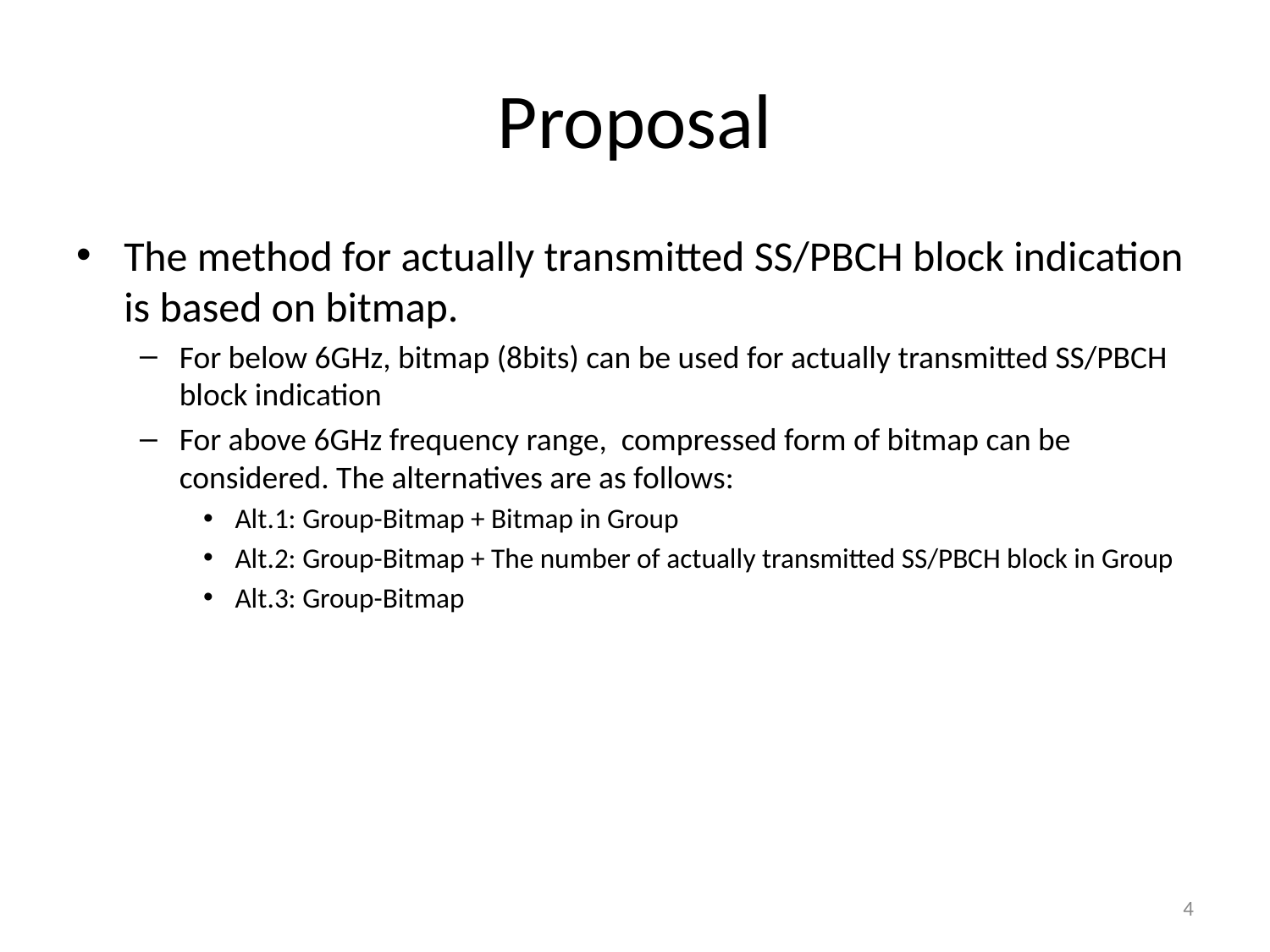

# Proposal
The method for actually transmitted SS/PBCH block indication is based on bitmap.
For below 6GHz, bitmap (8bits) can be used for actually transmitted SS/PBCH block indication
For above 6GHz frequency range,  compressed form of bitmap can be considered. The alternatives are as follows:
Alt.1: Group-Bitmap + Bitmap in Group
Alt.2: Group-Bitmap + The number of actually transmitted SS/PBCH block in Group
Alt.3: Group-Bitmap
4